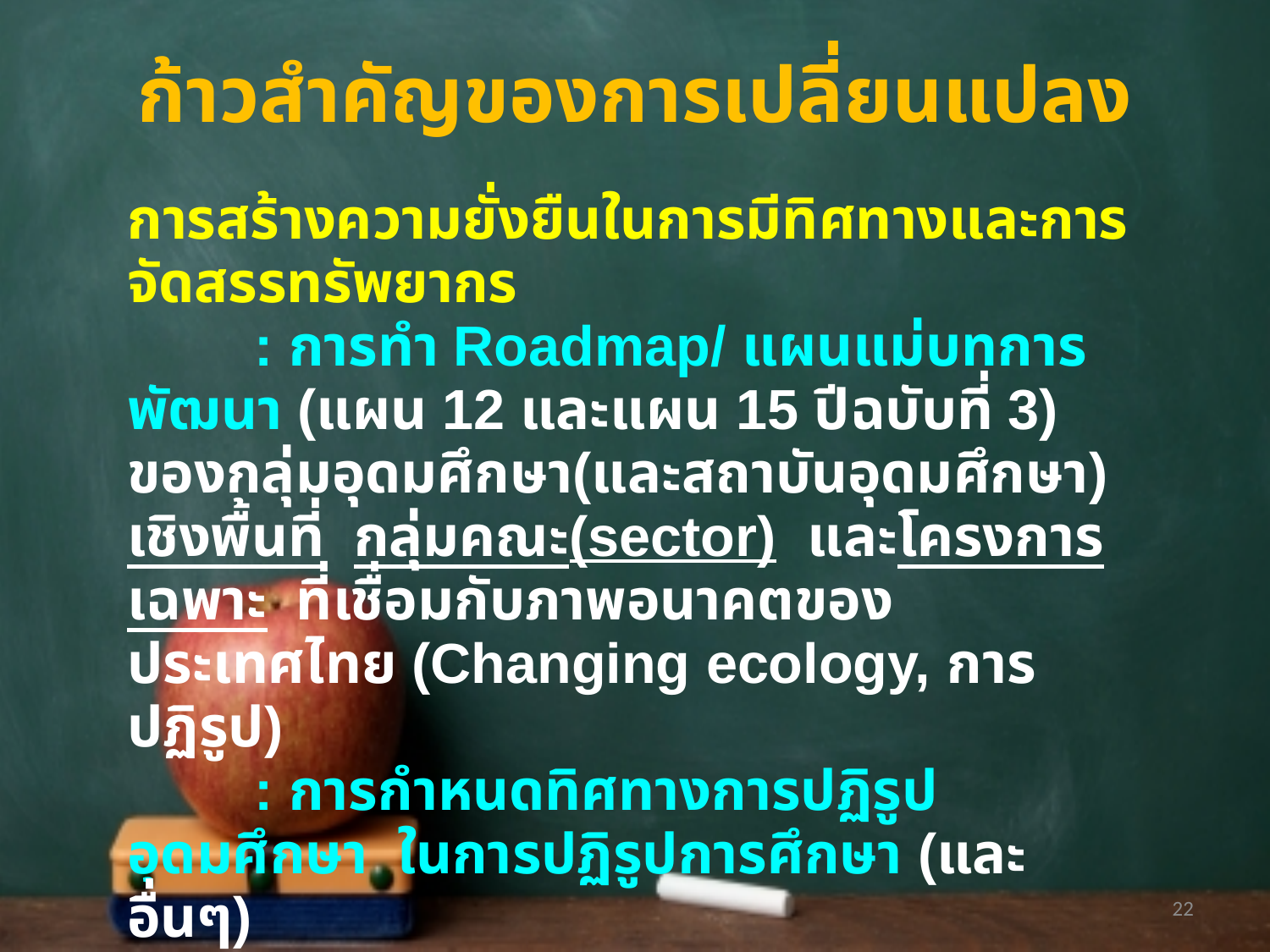

# ก้าวสำคัญของการเปลี่ยนแปลง
การสร้างความยั่งยืนในการมีทิศทางและการจัดสรรทรัพยากร
	: การทำ Roadmap/ แผนแม่บทการพัฒนา (แผน 12 และแผน 15 ปีฉบับที่ 3) ของกลุ่มอุดมศึกษา(และสถาบันอุดมศึกษา)  เชิงพื้นที่  กลุ่มคณะ(sector)  และโครงการเฉพาะ  ที่เชื่อมกับภาพอนาคตของประเทศไทย (Changing ecology, การปฏิรูป)
	: การกำหนดทิศทางการปฏิรูปอุดมศึกษา  ในการปฏิรูปการศึกษา (และอื่นๆ)

22